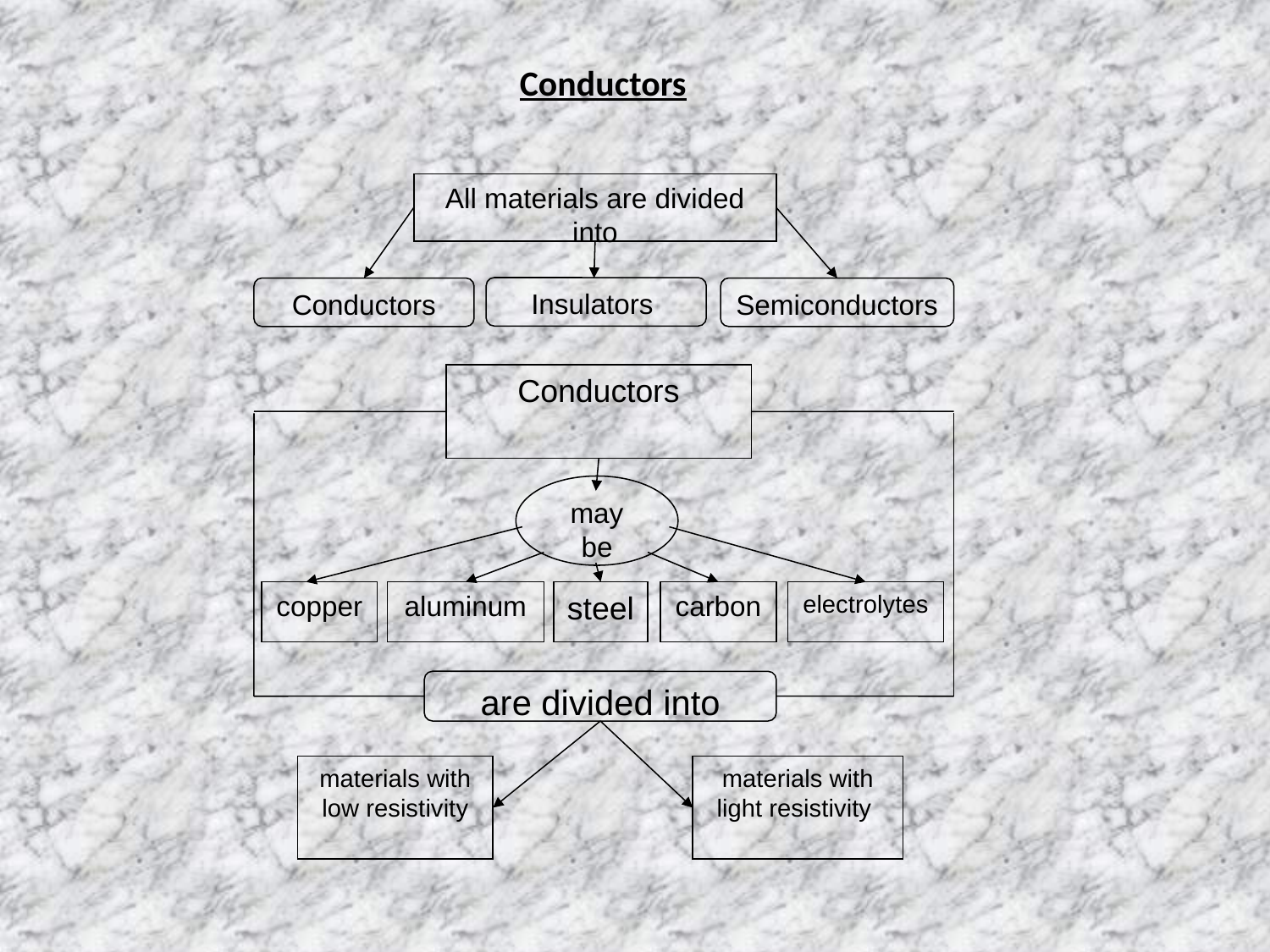

# Conductors

All materials are divided into
Insulators
Conductors
Semiconductors
Conductors
may be
copper

aluminum

steel

carbon

electrоlуtes

are divided into
materials with
low resistivity
materials with
light resistivity